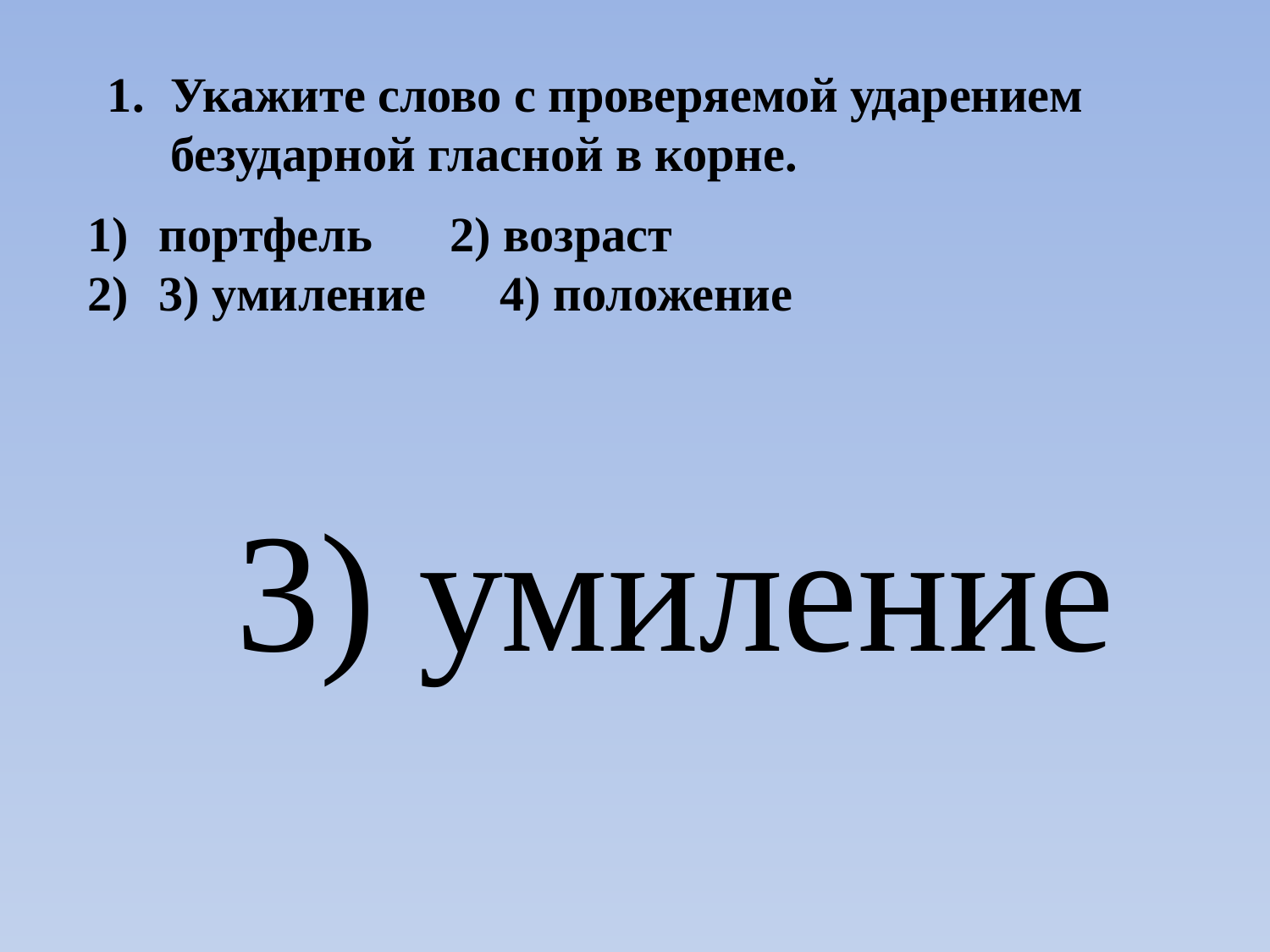

Укажите слово с проверяемой ударением безударной гласной в корне.
портфель	   2) возраст
3) умиление      4) положение
3) умиление